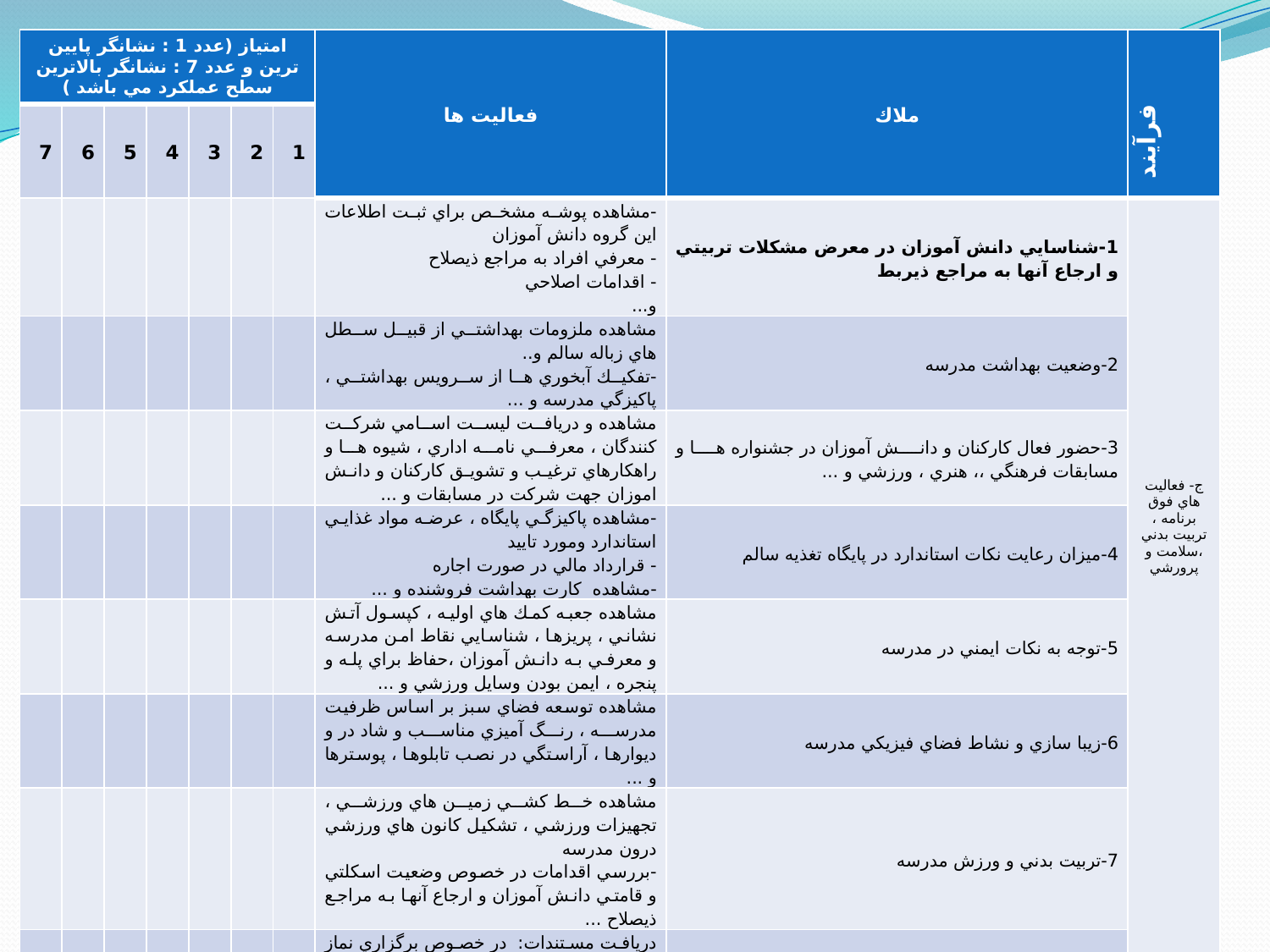

| امتياز (عدد 1 : نشانگر پايين ترين و عدد 7 : نشانگر بالاترين سطح عملكرد مي باشد ) |  |  |  |  |  |  | فعاليت ها | ملاك | فرآيند |
| --- | --- | --- | --- | --- | --- | --- | --- | --- | --- |
| 7 | 6 | 5 | 4 | 3 | 2 | 1 |  |  |  |
|  |  |  |  |  |  |  | -مشاهده پوشه مشخص براي ثبت اطلاعات اين گروه دانش آموزان - معرفي افراد به مراجع ذيصلاح - اقدامات اصلاحي و... | 1-شناسايي دانش آموزان در معرض مشكلات تربيتي و ارجاع آنها به مراجع ذيربط | ج- فعاليت هاي فوق برنامه ، تربيت بدني ،سلامت و پرورشي |
|  |  |  |  |  |  |  | مشاهده ملزومات بهداشتي از قبيل سطل هاي زباله سالم و.. -تفكيك آبخوري ها از سرويس بهداشتي ، پاكيزگي مدرسه و ... | 2-وضعيت بهداشت مدرسه |  |
|  |  |  |  |  |  |  | مشاهده و دريافت ليست اسامي شركت كنندگان ، معرفي نامه اداري ، شيوه ها و راهكارهاي ترغيب و تشويق كاركنان و دانش اموزان جهت شركت در مسابقات و ... | 3-حضور فعال كاركنان و دانش آموزان در جشنواره ها و مسابقات فرهنگي ،، هنري ، ورزشي و ... |  |
|  |  |  |  |  |  |  | -مشاهده پاكيزگي پايگاه ، عرضه مواد غذايي استاندارد ومورد تاييد - قرارداد مالي در صورت اجاره -مشاهده كارت بهداشت فروشنده و ... | 4-ميزان رعايت نكات استاندارد در پايگاه تغذيه سالم |  |
|  |  |  |  |  |  |  | مشاهده جعبه كمك هاي اوليه ، كپسول آتش نشاني ، پريزها ، شناسايي نقاط امن مدرسه و معرفي به دانش آموزان ،حفاظ براي پله و پنجره ، ايمن بودن وسايل ورزشي و ... | 5-توجه به نكات ايمني در مدرسه |  |
|  |  |  |  |  |  |  | مشاهده توسعه فضاي سبز بر اساس ظرفيت مدرسه ، رنگ آميزي مناسب و شاد در و ديوارها ، آراستگي در نصب تابلوها ، پوسترها و ... | 6-زيبا سازي و نشاط فضاي فيزيكي مدرسه |  |
|  |  |  |  |  |  |  | مشاهده خط كشي زمين هاي ورزشي ، تجهيزات ورزشي ، تشكيل كانون هاي ورزشي درون مدرسه -بررسي اقدامات در خصوص وضعيت اسكلتي و قامتي دانش آموزان و ارجاع آنها به مراجع ذيصلاح ... | 7-تربيت بدني و ورزش مدرسه |  |
|  |  |  |  |  |  |  | دريافت مستندات: در خصوص برگزاري نماز جماعت، شعار نويسي ، سالم و نوبودن پرچم ، برگزاري اردوها ، ميزان استقبال از فعاليت هاي پرورشي و ... | 8-فعاليت هاي فوق برنامه وپرورشي |  |
|  |  |  |  |  |  |  | دريافت مستندات برنامه مراسم آغازين ، ميزان مشاركت دانش آموزان در اجراي مراسم آغازين ، تنوع و محتواي مراسم و ... | -9مراسم آغازين مدرسه |  |
|  |  |  |  |  |  |  | -مشاهده و دريافت مستندات محتواي آموزشي و فرهنگي كاربردي - بررسي مستندات برگزاري نمايشگاه و جشنواره ، برگزاري كلاس هاي آموزشي خود مراقبتي ، مهارتهاي زندگي و ... | 10-پيش گيري ازآسيب هاي اجتماعي |  |
|  |  |  |  |  |  |  | -مشاهده و دريافت مستندات مربوط به چگونگي تعيين سرفصل هاي اموزشي ، تعداد جلسات برگزار شده ، كيفيت اجرا بررسي مستندات ميزان رضايت و استقبال اولياء از برگزاري جلسات و... | 11-ارتقاء سطح دانش اولياء 12- و... |  |